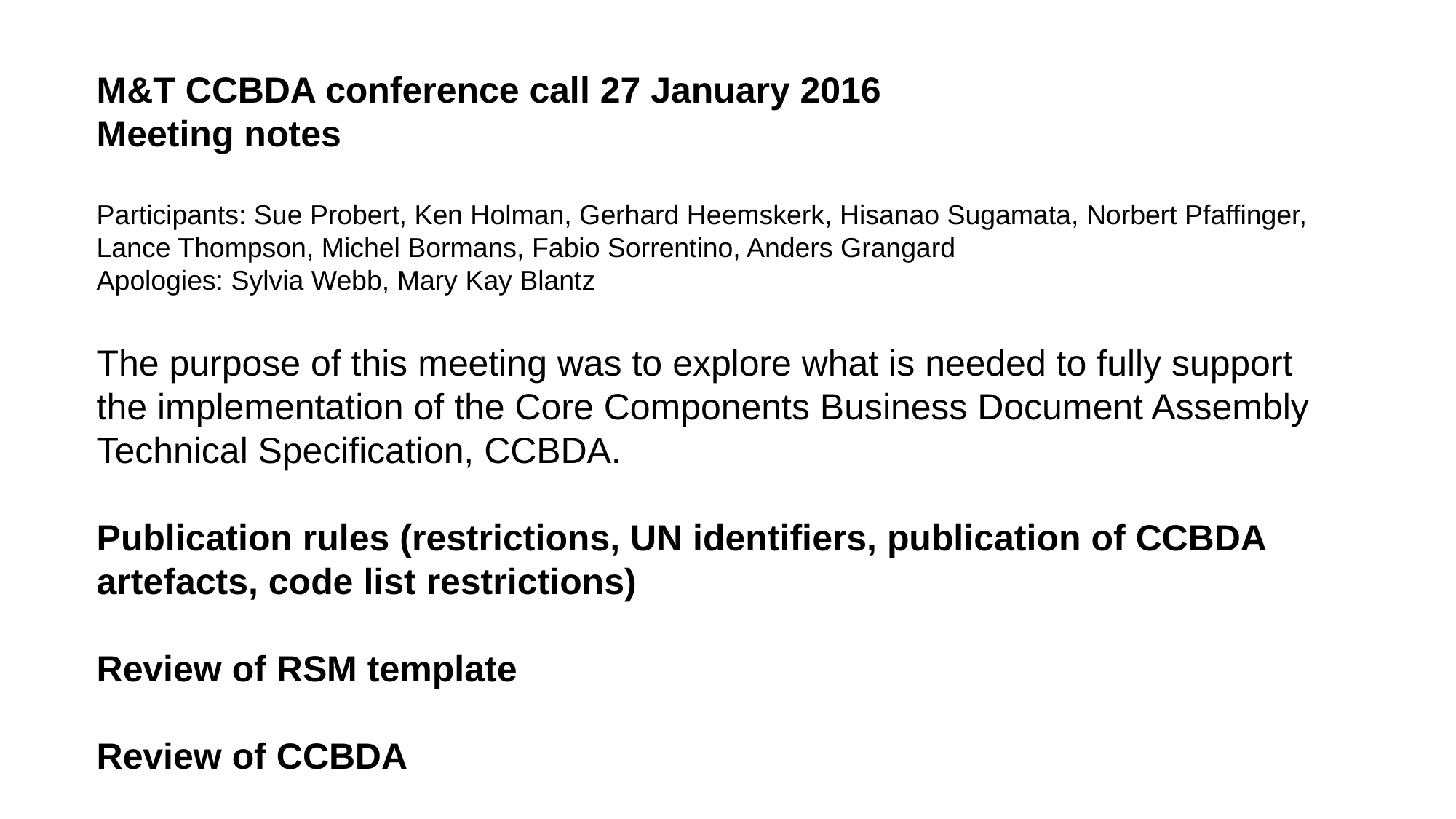

M&T CCBDA conference call 27 January 2016
Meeting notes

Participants: Sue Probert, Ken Holman, Gerhard Heemskerk, Hisanao Sugamata, Norbert Pfaffinger, Lance Thompson, Michel Bormans, Fabio Sorrentino, Anders Grangard
Apologies: Sylvia Webb, Mary Kay Blantz

The purpose of this meeting was to explore what is needed to fully support the implementation of the Core Components Business Document Assembly Technical Specification, CCBDA.

Publication rules (restrictions, UN identifiers, publication of CCBDA artefacts, code list restrictions)

Review of RSM template

Review of CCBDA